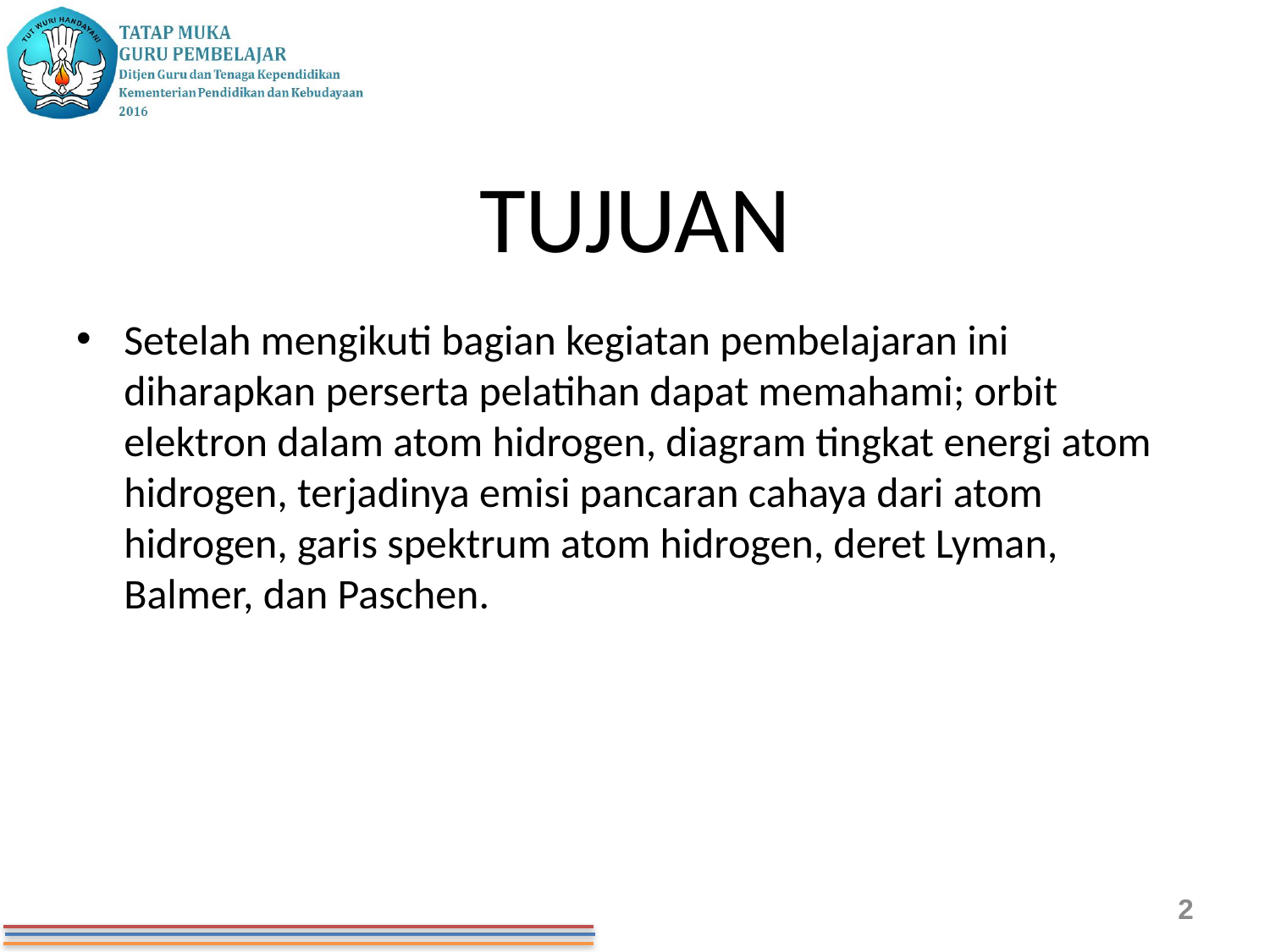

# TUJUAN
Setelah mengikuti bagian kegiatan pembelajaran ini diharapkan perserta pelatihan dapat memahami; orbit elektron dalam atom hidrogen, diagram tingkat energi atom hidrogen, terjadinya emisi pancaran cahaya dari atom hidrogen, garis spektrum atom hidrogen, deret Lyman, Balmer, dan Paschen.
2